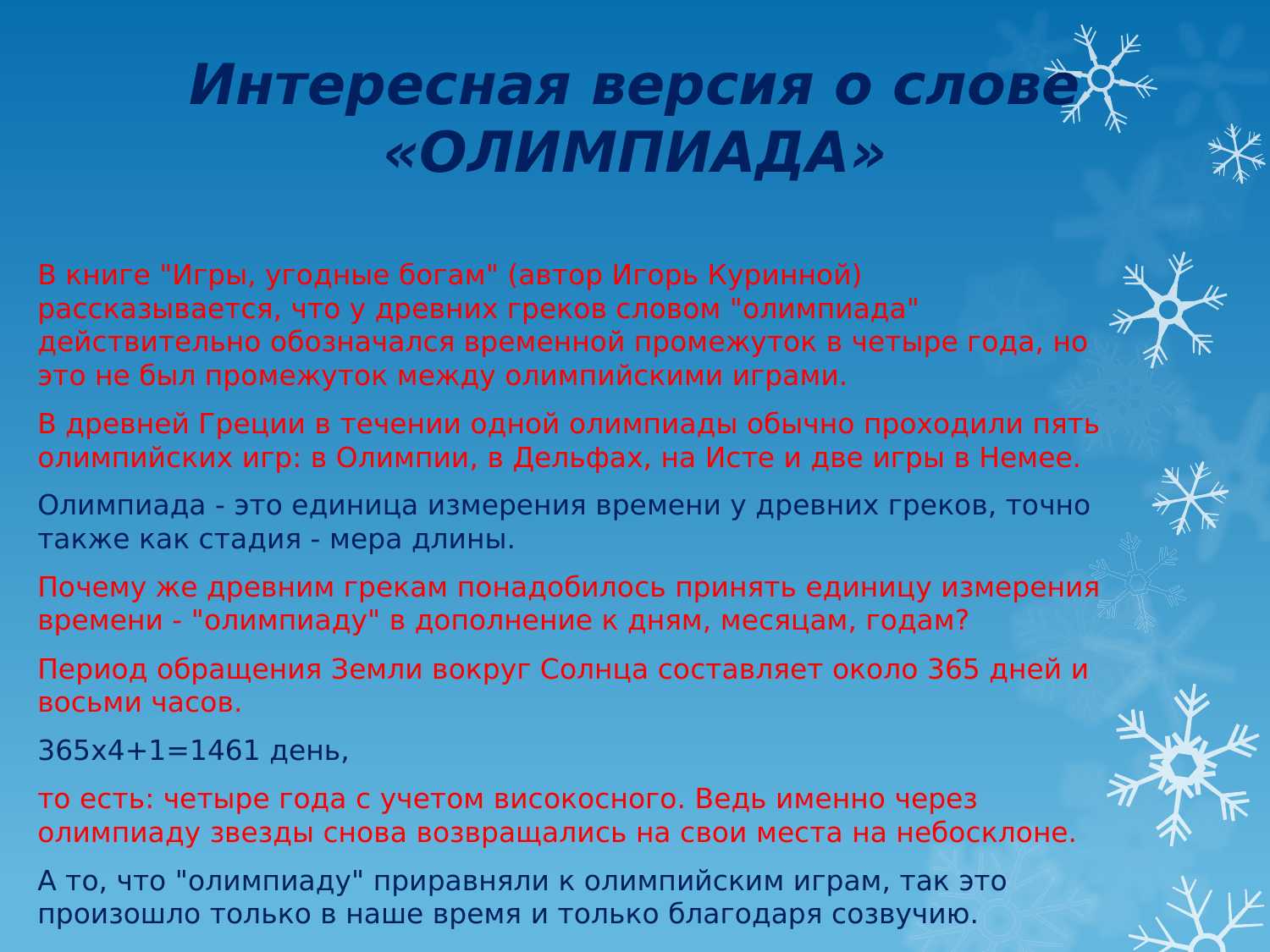

# Интересная версия о слове «ОЛИМПИАДА»
В книге "Игры, угодные богам" (автор Игорь Куринной) рассказывается, что у древних греков словом "олимпиада" действительно обозначался временной промежуток в четыре года, но это не был промежуток между олимпийскими играми.
В древней Греции в течении одной олимпиады обычно проходили пять олимпийских игр: в Олимпии, в Дельфах, на Исте и две игры в Немее.
Олимпиада - это единица измерения времени у древних греков, точно также как стадия - мера длины.
Почему же древним грекам понадобилось принять единицу измерения времени - "олимпиаду" в дополнение к дням, месяцам, годам?
Период обращения Земли вокруг Солнца составляет около 365 дней и восьми часов.
365x4+1=1461 день,
то есть: четыре года с учетом високосного. Ведь именно через олимпиаду звезды снова возвращались на свои места на небосклоне.
А то, что "олимпиаду" приравняли к олимпийским играм, так это произошло только в наше время и только благодаря созвучию.